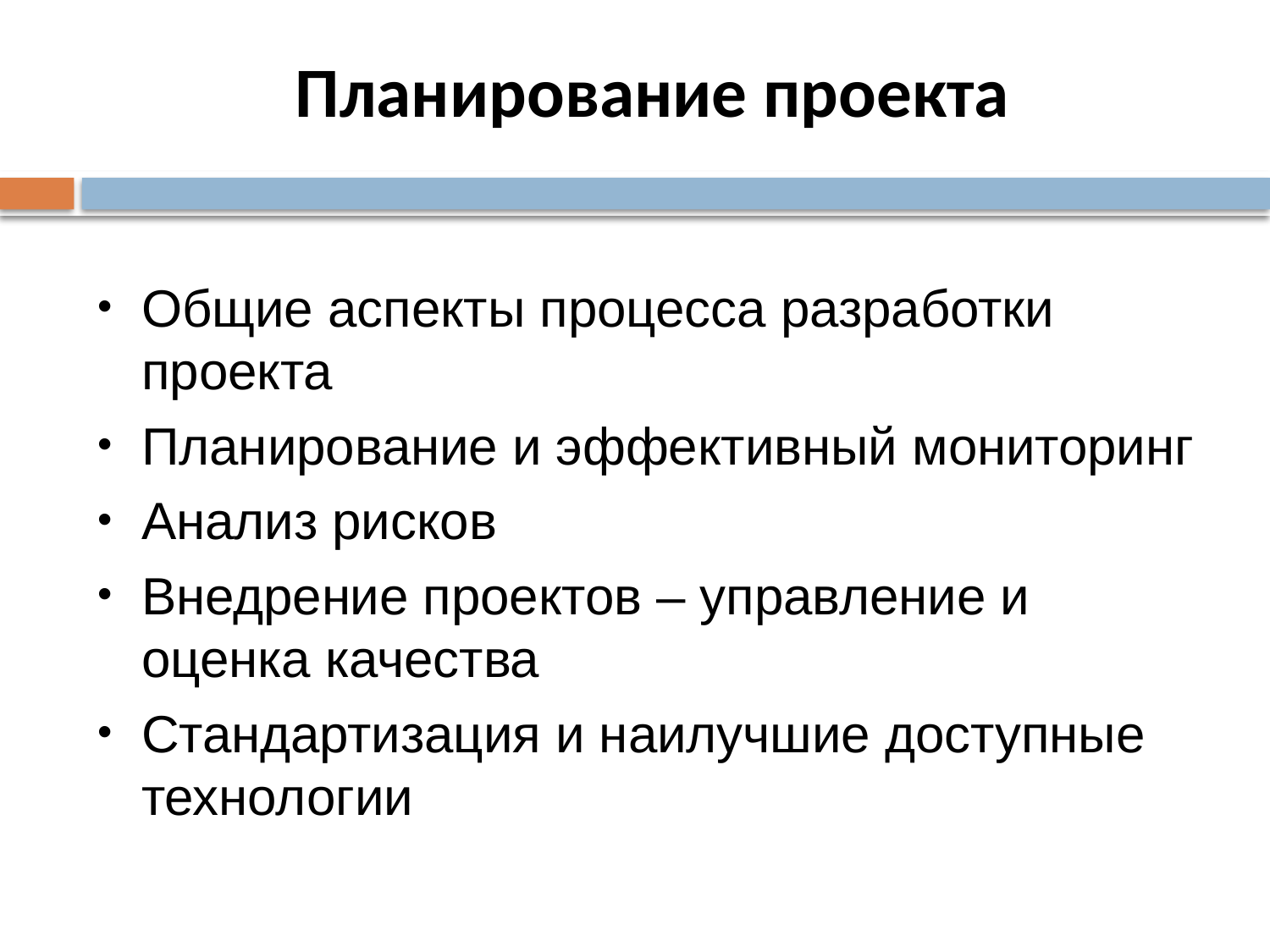

# Планирование проекта
Общие аспекты процесса разработки проекта
Планирование и эффективный мониторинг
Анализ рисков
Внедрение проектов – управление и оценка качества
Стандартизация и наилучшие доступные технологии